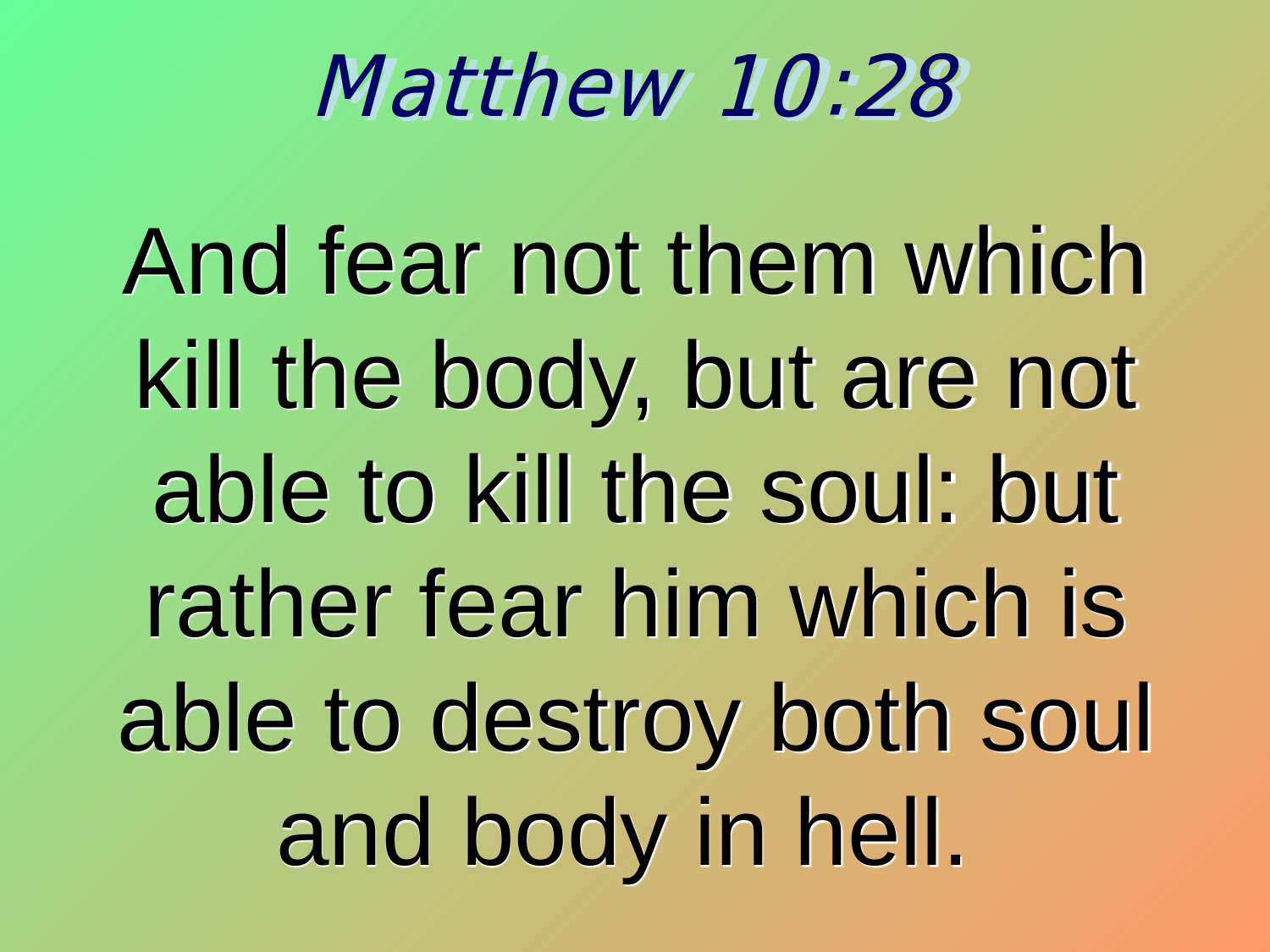

Matthew 10:28
And fear not them which kill the body, but are not able to kill the soul: but rather fear him which is able to destroy both soul and body in hell.